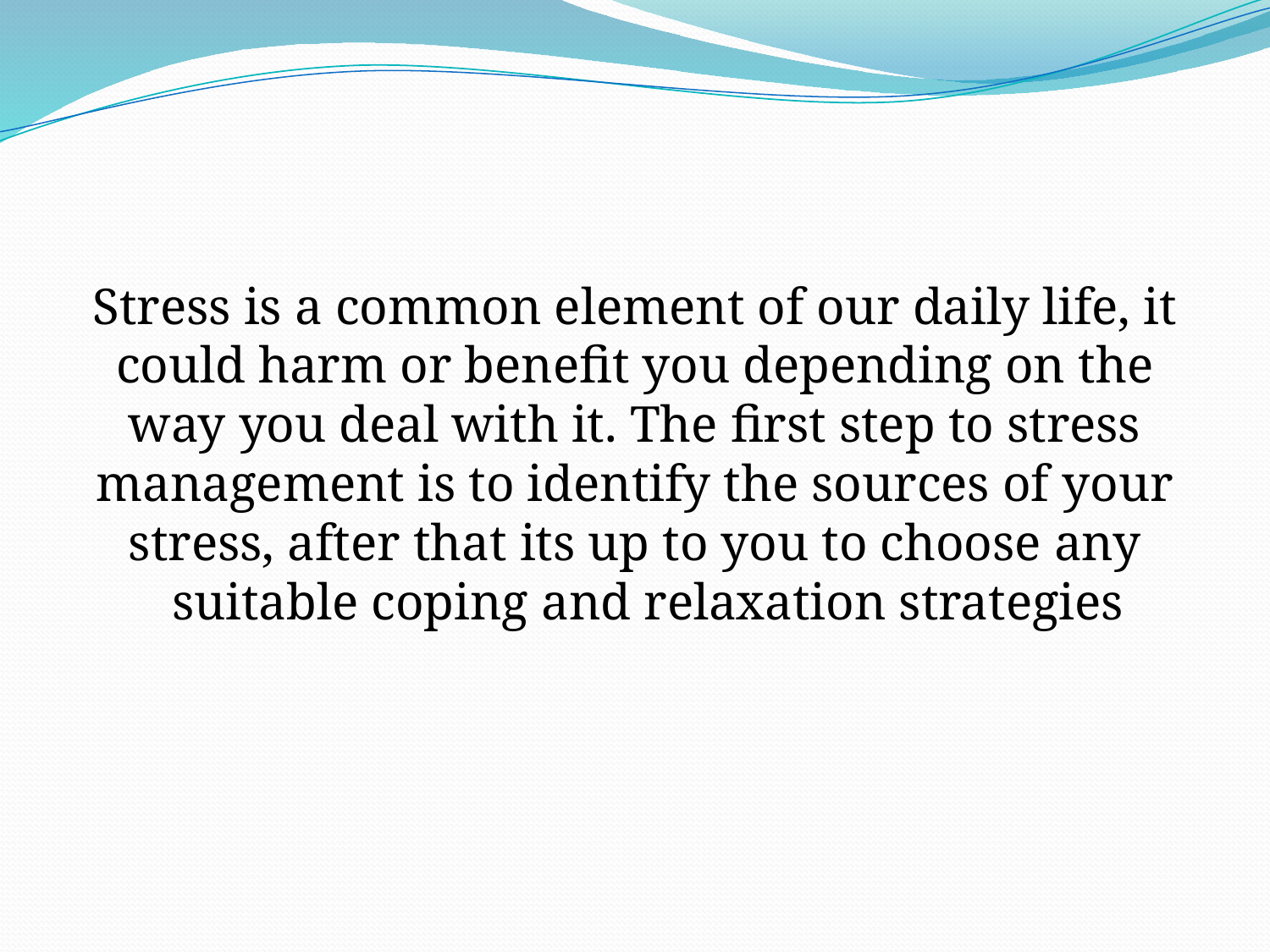

Stress is a common element of our daily life, it could harm or benefit you depending on the way you deal with it. The first step to stress management is to identify the sources of your stress, after that its up to you to choose any suitable coping and relaxation strategies